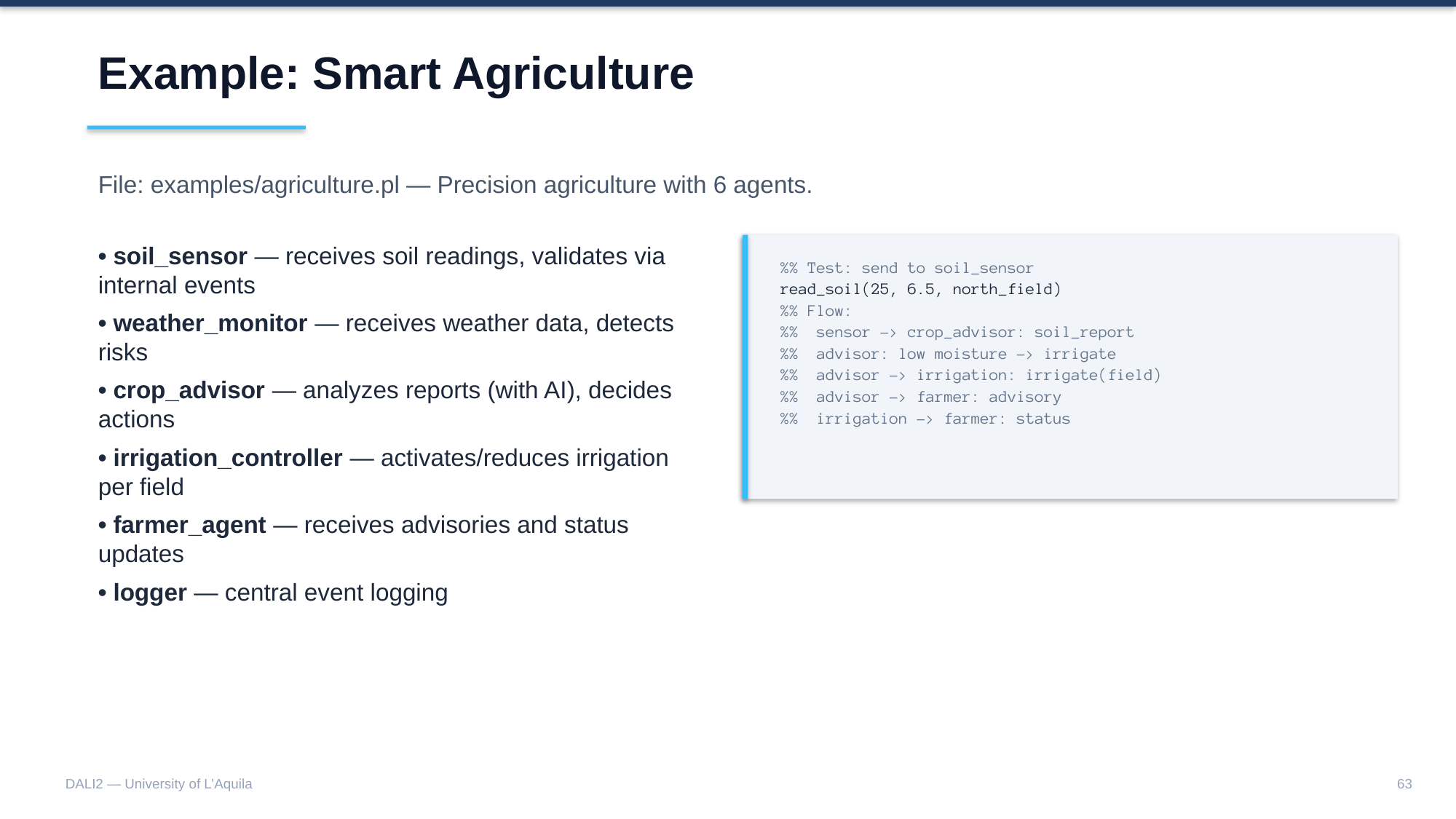

Example: Smart Agriculture

File: examples/agriculture.pl — Precision agriculture with 6 agents.
• soil_sensor — receives soil readings, validates via internal events
• weather_monitor — receives weather data, detects risks
• crop_advisor — analyzes reports (with AI), decides actions
• irrigation_controller — activates/reduces irrigation per field
• farmer_agent — receives advisories and status updates
• logger — central event logging

%% Test: send to soil_sensor
read_soil(25, 6.5, north_field)
%% Flow:
%%  sensor -> crop_advisor: soil_report
%%  advisor: low moisture -> irrigate
%%  advisor -> irrigation: irrigate(field)
%%  advisor -> farmer: advisory
%%  irrigation -> farmer: status
DALI2 — University of L’Aquila
63